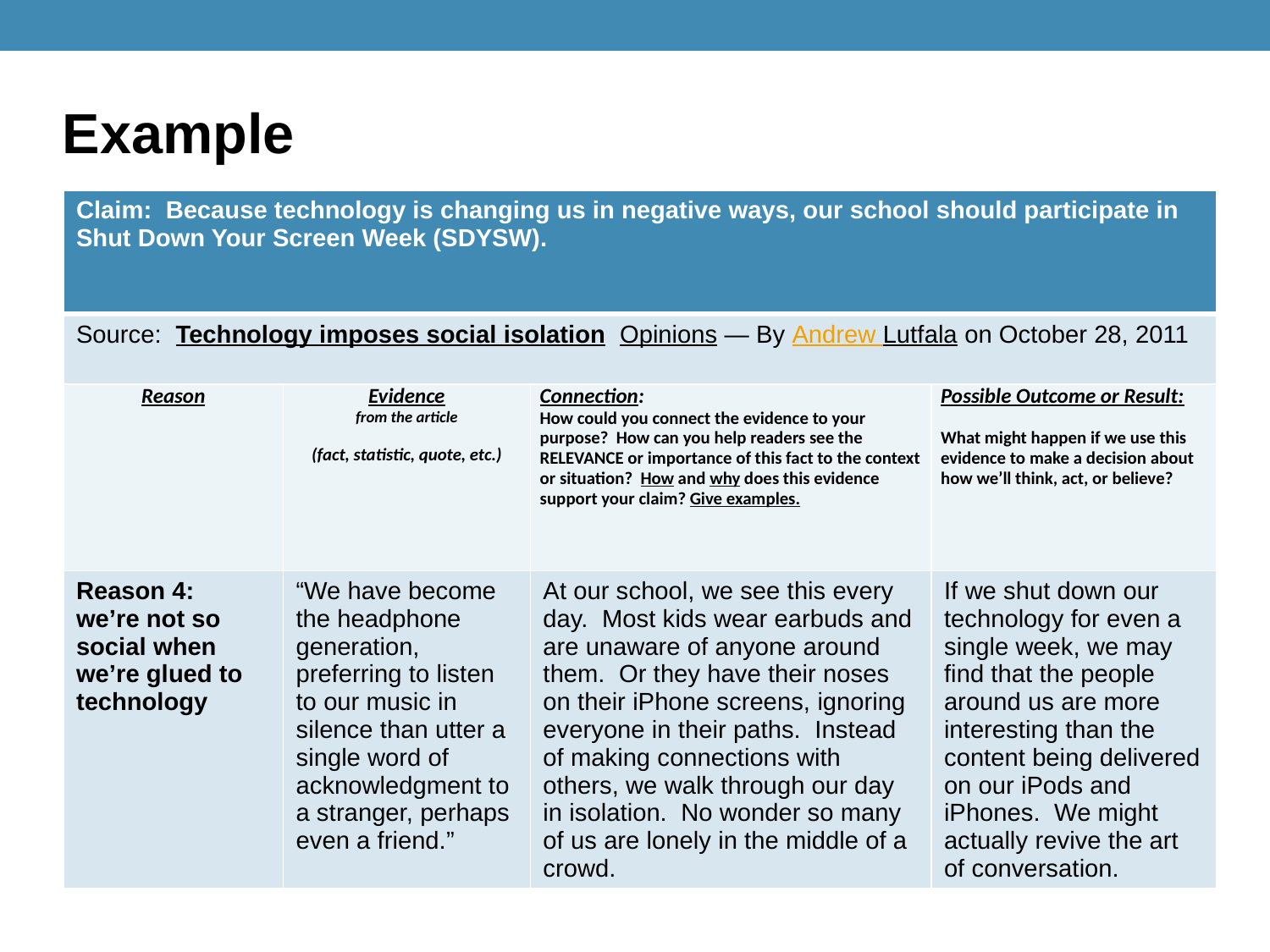

Example
| Claim: Because technology is changing us in negative ways, our school should participate in Shut Down Your Screen Week (SDYSW). |  |  |  |
| --- | --- | --- | --- |
| Source: Technology imposes social isolation Opinions — By Andrew Lutfala on October 28, 2011 |  |  |  |
| Reason | Evidence from the article   (fact, statistic, quote, etc.) | Connection: How could you connect the evidence to your purpose? How can you help readers see the RELEVANCE or importance of this fact to the context or situation? How and why does this evidence support your claim? Give examples. | Possible Outcome or Result:   What might happen if we use this evidence to make a decision about how we’ll think, act, or believe? |
| Reason 4: we’re not so social when we’re glued to technology | “We have become the headphone generation, preferring to listen to our music in silence than utter a single word of acknowledgment to a stranger, perhaps even a friend.” | At our school, we see this every day. Most kids wear earbuds and are unaware of anyone around them. Or they have their noses on their iPhone screens, ignoring everyone in their paths. Instead of making connections with others, we walk through our day in isolation. No wonder so many of us are lonely in the middle of a crowd. | If we shut down our technology for even a single week, we may find that the people around us are more interesting than the content being delivered on our iPods and iPhones. We might actually revive the art of conversation. |